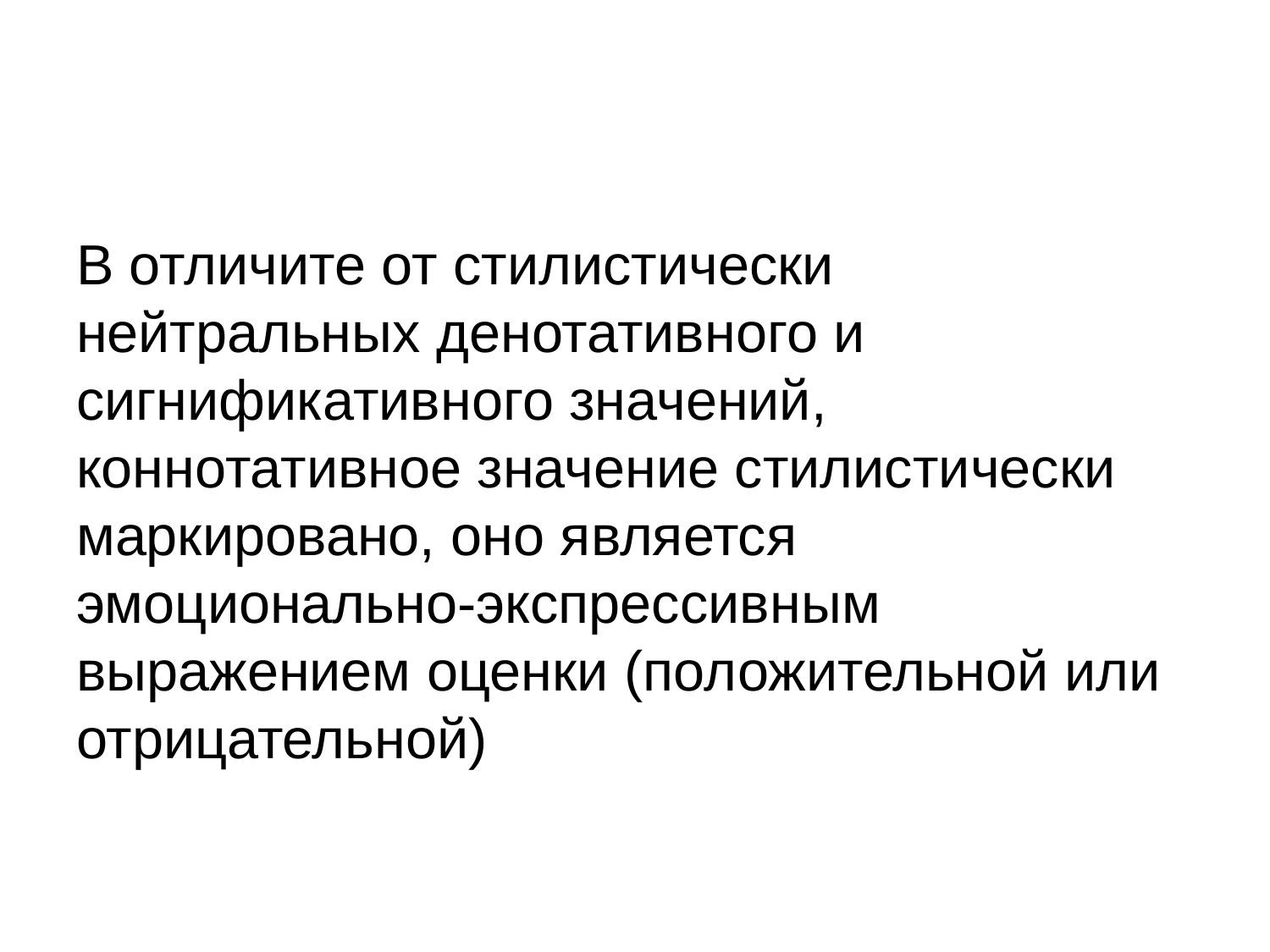

#
В отличите от стилистически нейтральных денотативного и сигнификативного значений, коннотативное значение стилистически маркировано, оно является эмоционально-экспрессивным выражением оценки (положительной или отрицательной)